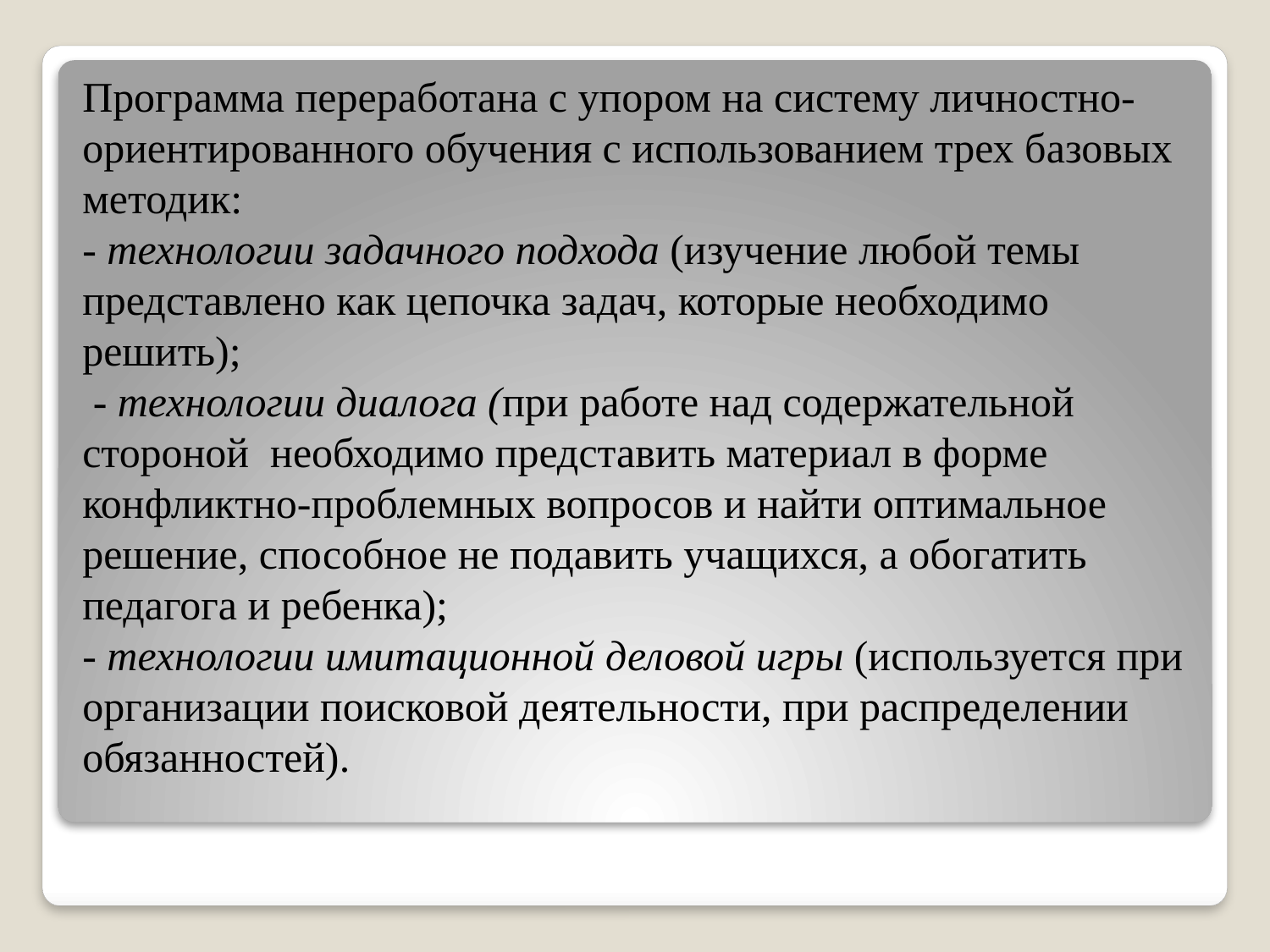

# Программа переработана с упором на систему личностно-ориентированного обучения с использованием трех базовых методик: - технологии задачного подхода (изучение любой темы представлено как цепочка задач, которые необходимо решить); - технологии диалога (при работе над содержательной стороной  необходимо представить материал в форме конфликтно-проблемных вопросов и найти оптимальное решение, способное не подавить учащихся, а обогатить педагога и ребенка); - технологии имитационной деловой игры (используется при организации поисковой деятельности, при распределении обязанностей).